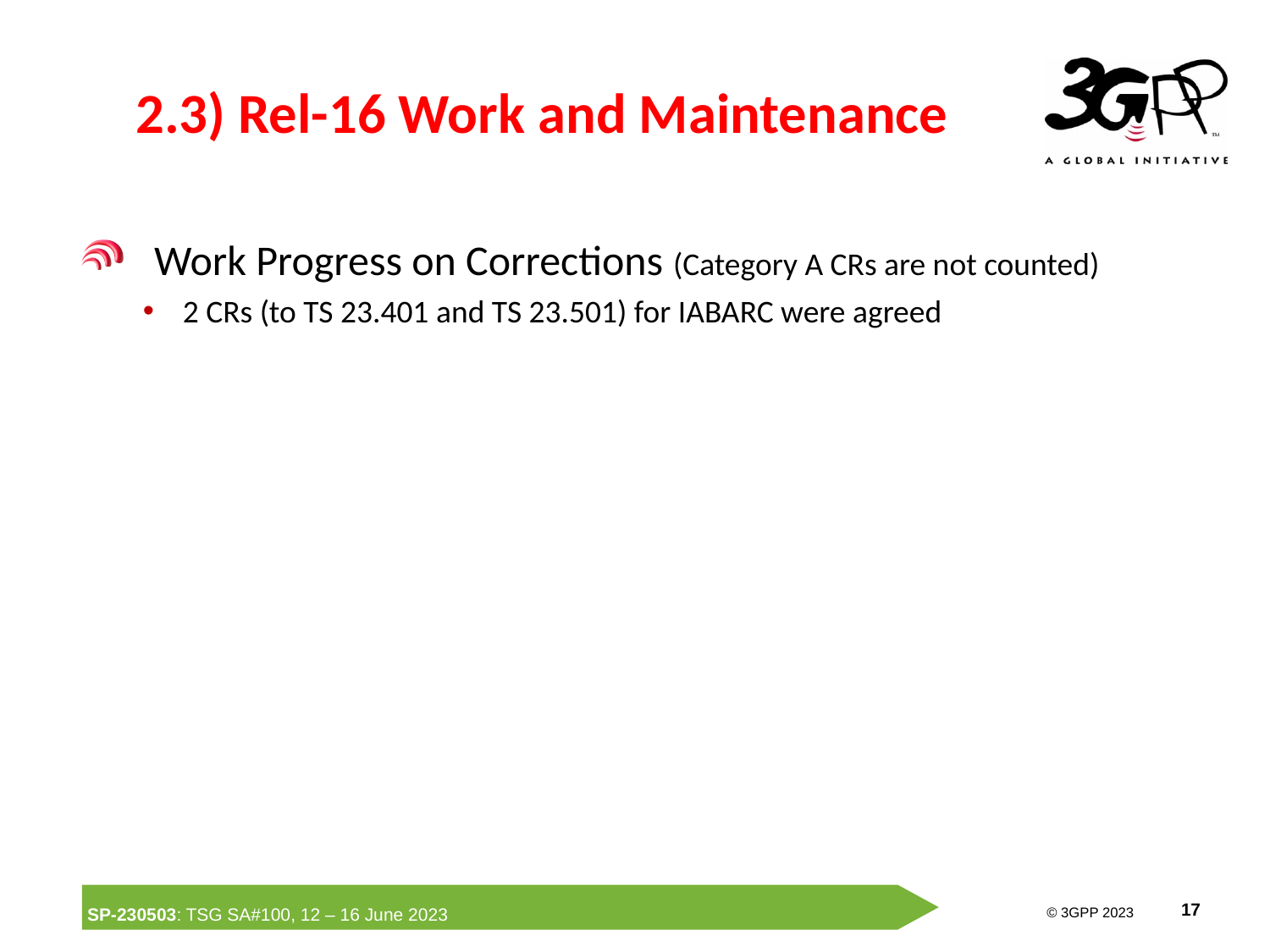

# 2.3) Rel-16 Work and Maintenance
 Work Progress on Corrections (Category A CRs are not counted)
2 CRs (to TS 23.401 and TS 23.501) for IABARC were agreed